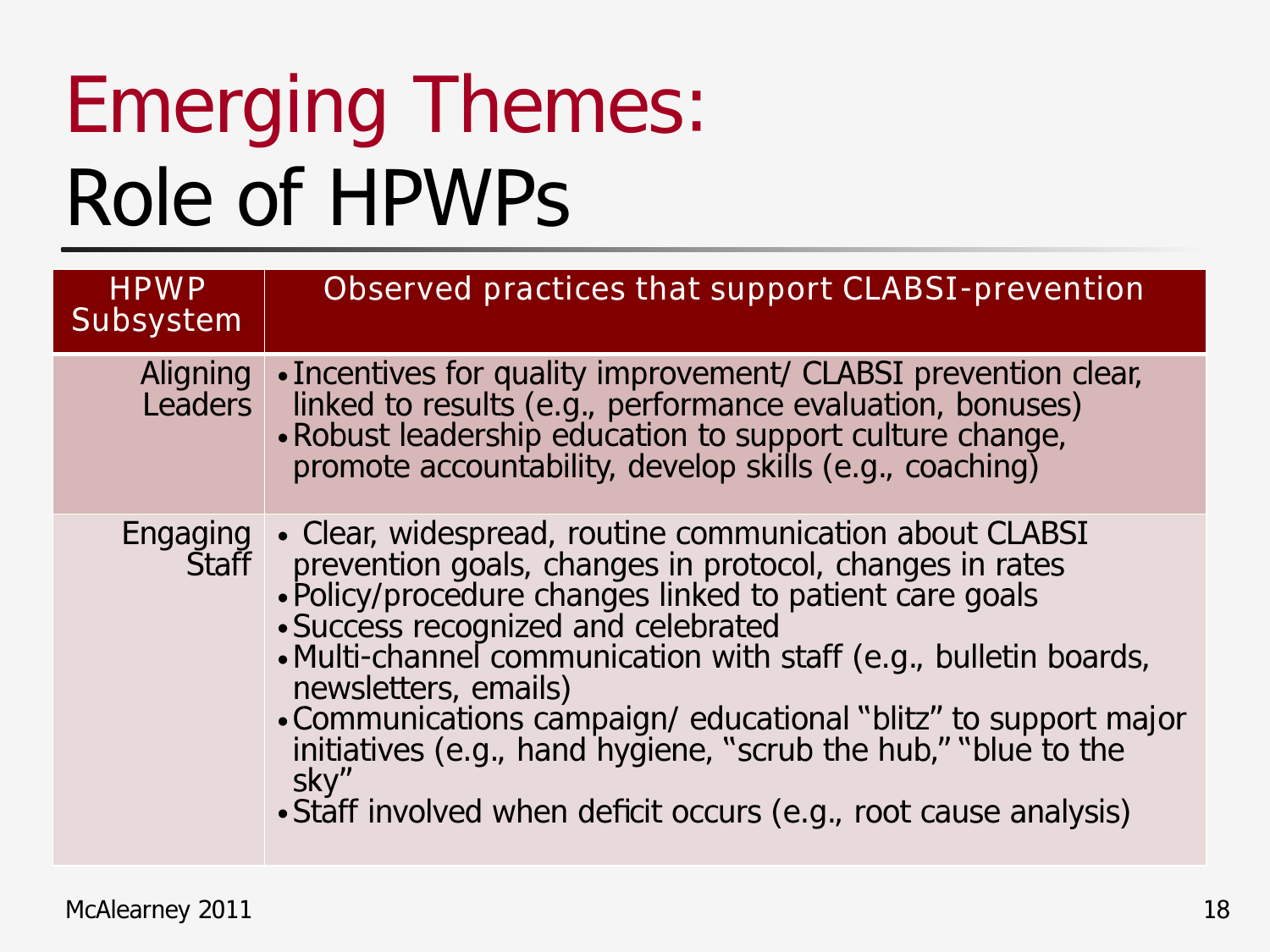

# Emerging Themes: Role of HPWPs
| HPWP Subsystem | Observed practices that support CLABSI-prevention |
| --- | --- |
| Aligning Leaders | Incentives for quality improvement/ CLABSI prevention clear, linked to results (e.g., performance evaluation, bonuses) Robust leadership education to support culture change, promote accountability, develop skills (e.g., coaching) |
| Engaging Staff | Clear, widespread, routine communication about CLABSI prevention goals, changes in protocol, changes in rates Policy/procedure changes linked to patient care goals Success recognized and celebrated Multi-channel communication with staff (e.g., bulletin boards, newsletters, emails) Communications campaign/ educational “blitz” to support major initiatives (e.g., hand hygiene, “scrub the hub,” “blue to the sky” Staff involved when deficit occurs (e.g., root cause analysis) |
McAlearney 2011
18